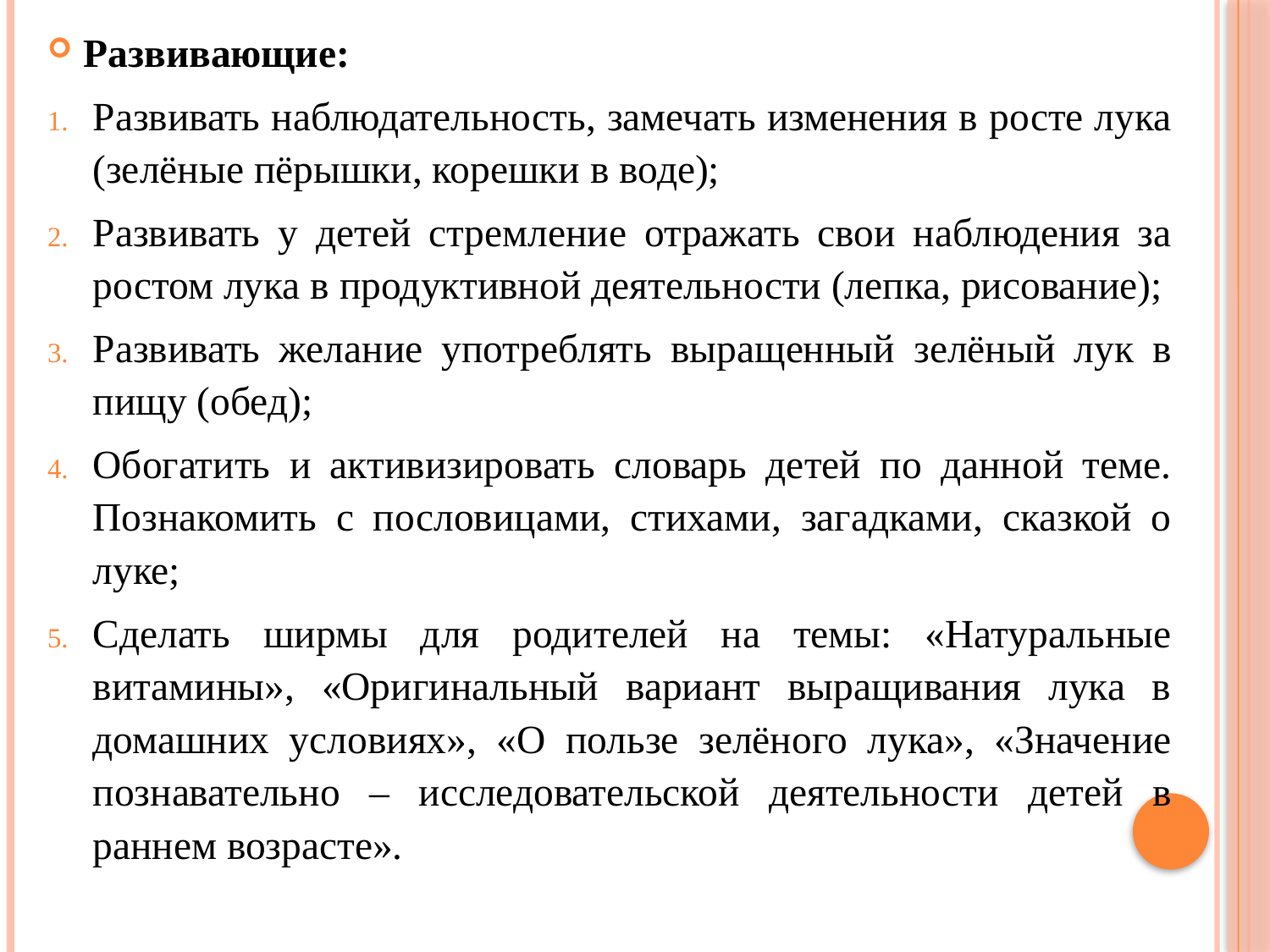

Развивающие:
Развивать наблюдательность, замечать изменения в росте лука (зелёные пёрышки, корешки в воде);
Развивать у детей стремление отражать свои наблюдения за ростом лука в продуктивной деятельности (лепка, рисование);
Развивать желание употреблять выращенный зелёный лук в пищу (обед);
Обогатить и активизировать словарь детей по данной теме. Познакомить с пословицами, стихами, загадками, сказкой о луке;
Сделать ширмы для родителей на темы: «Натуральные витамины», «Оригинальный вариант выращивания лука в домашних условиях», «О пользе зелёного лука», «Значение познавательно – исследовательской деятельности детей в раннем возрасте».